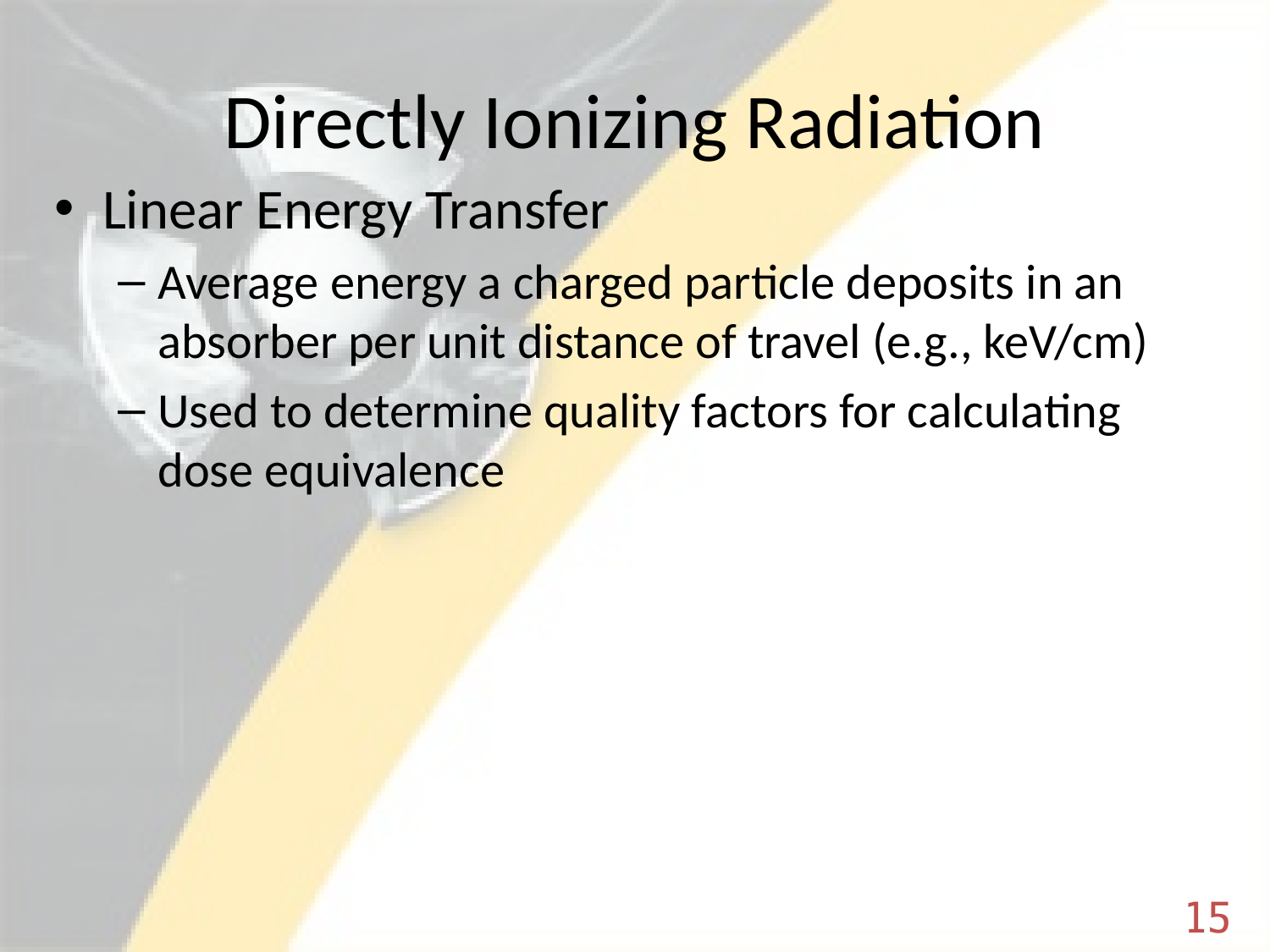

# Directly Ionizing Radiation
Linear Energy Transfer
Average energy a charged particle deposits in an absorber per unit distance of travel (e.g., keV/cm)
Used to determine quality factors for calculating dose equivalence